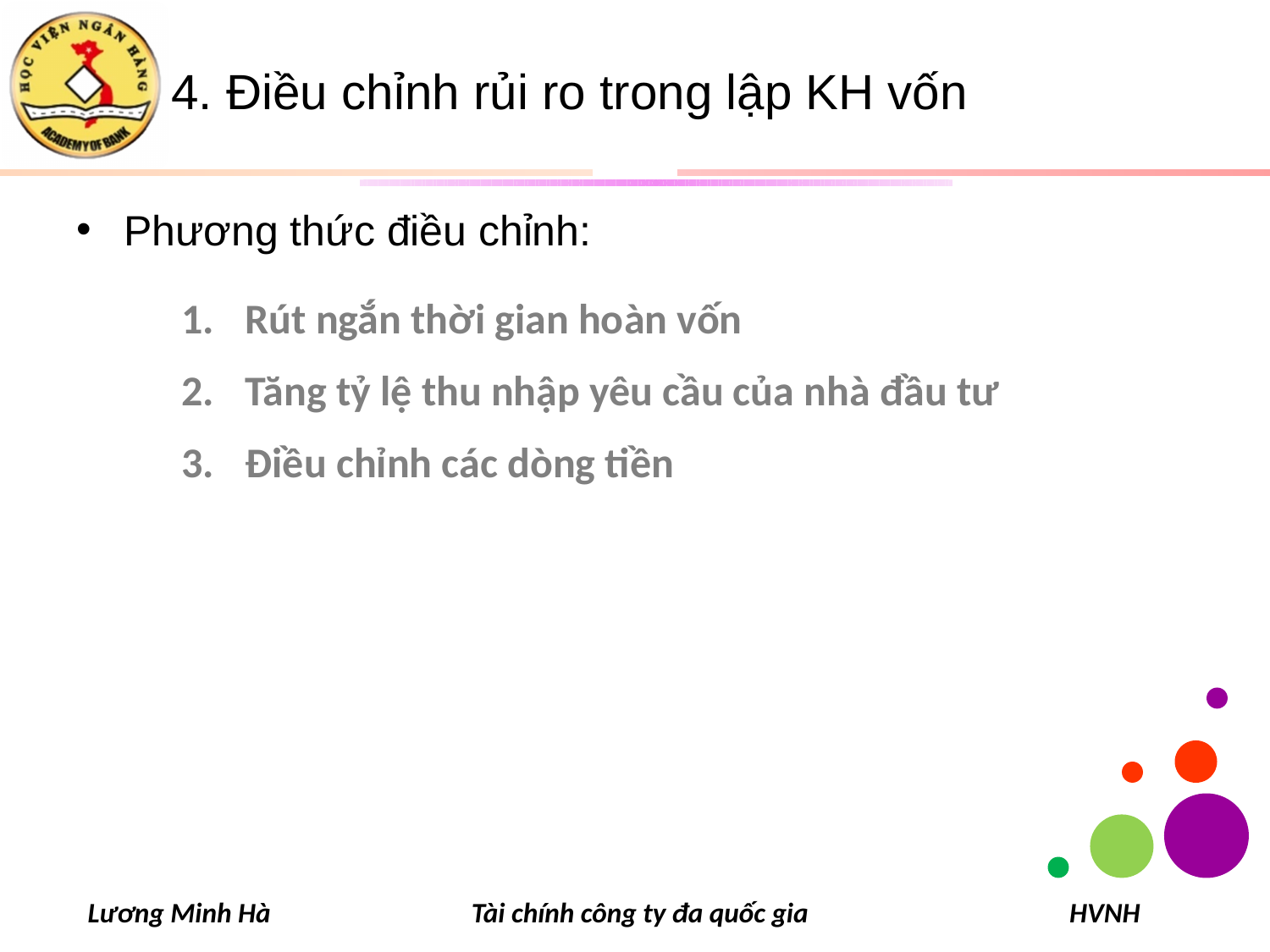

# 4. Điều chỉnh rủi ro trong lập KH vốn
Phương thức điều chỉnh:
Rút ngắn thời gian hoàn vốn
Tăng tỷ lệ thu nhập yêu cầu của nhà đầu tư
Điều chỉnh các dòng tiền